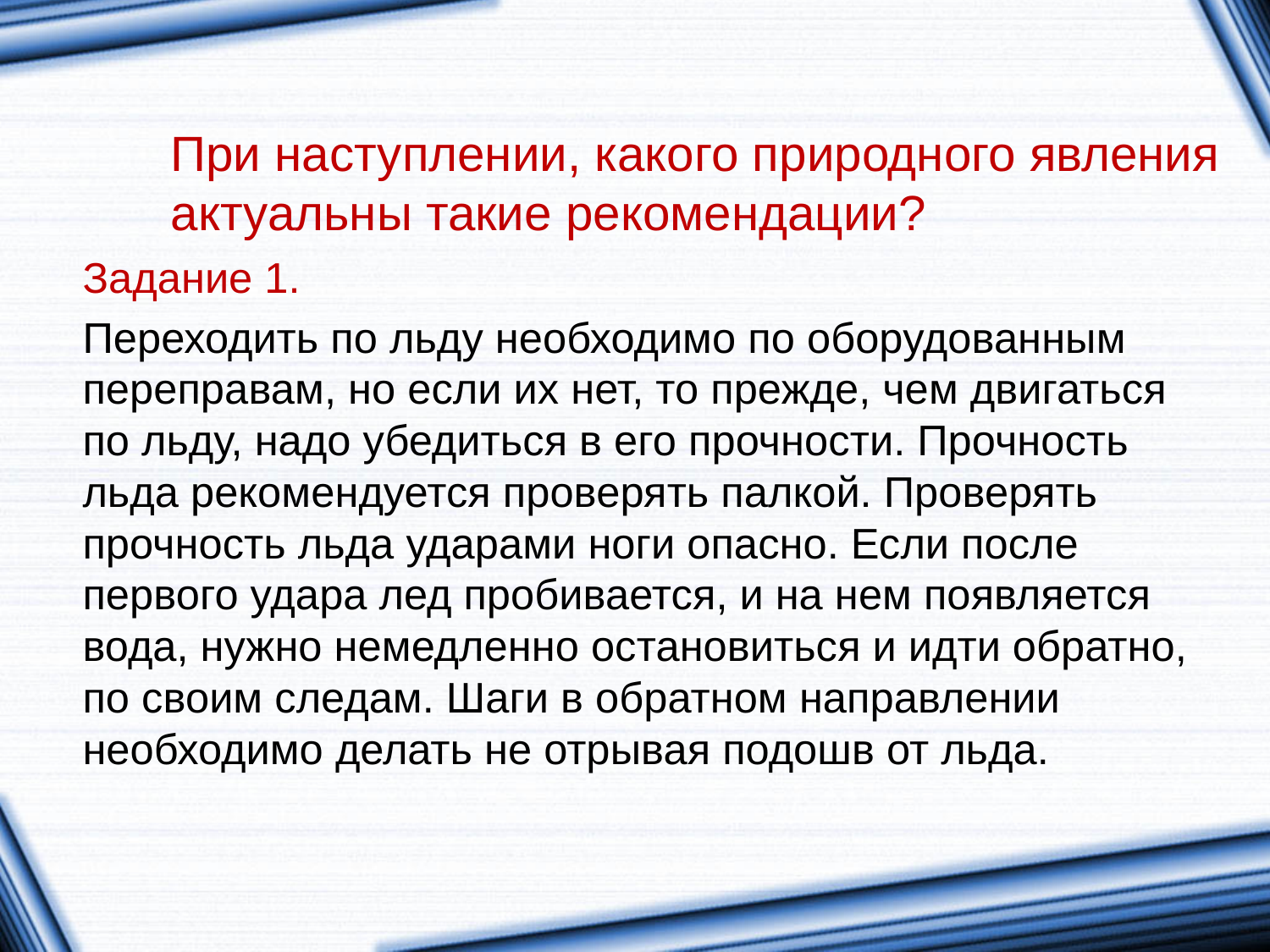

При наступлении, какого природного явления актуальны такие рекомендации?
#
Задание 1.
Переходить по льду необходимо по оборудованным переправам, но если их нет, то прежде, чем двигаться по льду, надо убедиться в его прочности. Прочность льда рекомендуется проверять палкой. Проверять прочность льда ударами ноги опасно. Если после первого удара лед пробивается, и на нем появляется вода, нужно немедленно остановиться и идти обратно, по своим следам. Шаги в обратном направлении необходимо делать не отрывая подошв от льда.